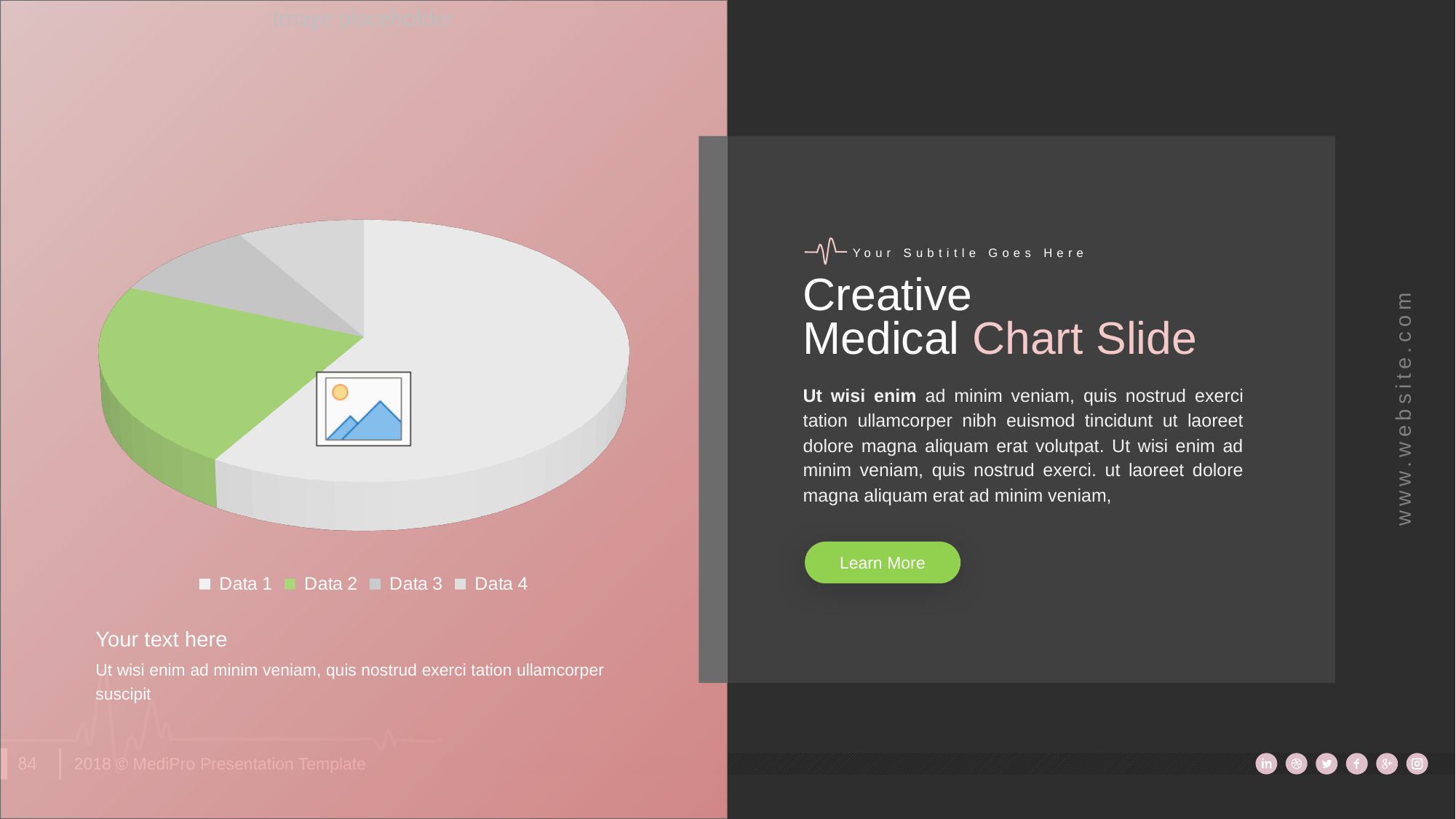

[unsupported chart]

Your Subtitle Goes Here

Creative
Medical Chart Slide
Ut wisi enim ad minim veniam, quis nostrud exerci tation ullamcorper nibh euismod tincidunt ut laoreet dolore magna aliquam erat volutpat. Ut wisi enim ad minim veniam, quis nostrud exerci. ut laoreet dolore magna aliquam erat ad minim veniam,
Learn More
Your text here
Ut wisi enim ad minim veniam, quis nostrud exerci tation ullamcorper suscipit